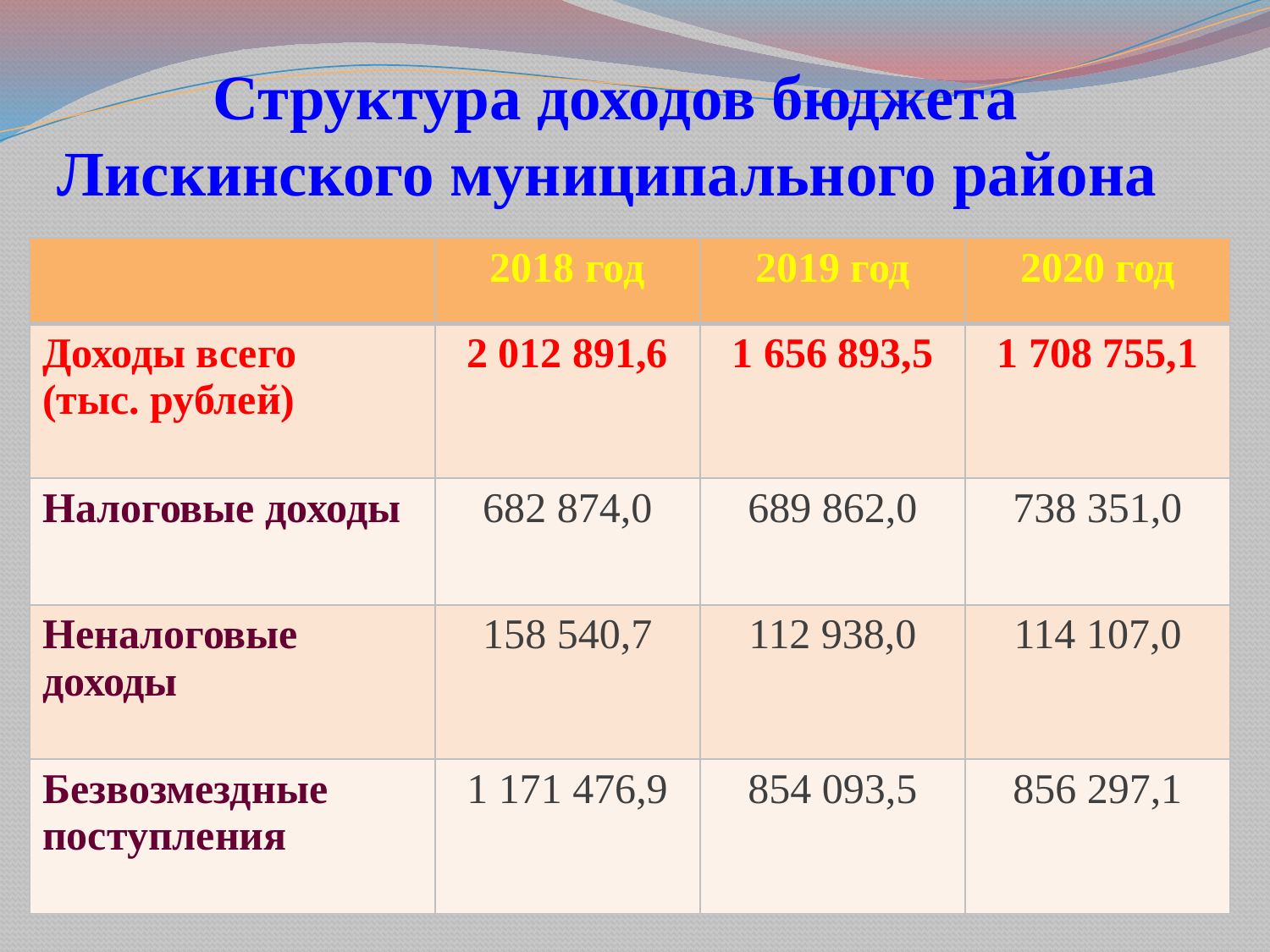

# Структура доходов бюджета Лискинского муниципального района
|  | 2018 год | 2019 год | 2020 год |
| --- | --- | --- | --- |
| Доходы всего (тыс. рублей) | 2 012 891,6 | 1 656 893,5 | 1 708 755,1 |
| Налоговые доходы | 682 874,0 | 689 862,0 | 738 351,0 |
| Неналоговые доходы | 158 540,7 | 112 938,0 | 114 107,0 |
| Безвозмездные поступления | 1 171 476,9 | 854 093,5 | 856 297,1 |